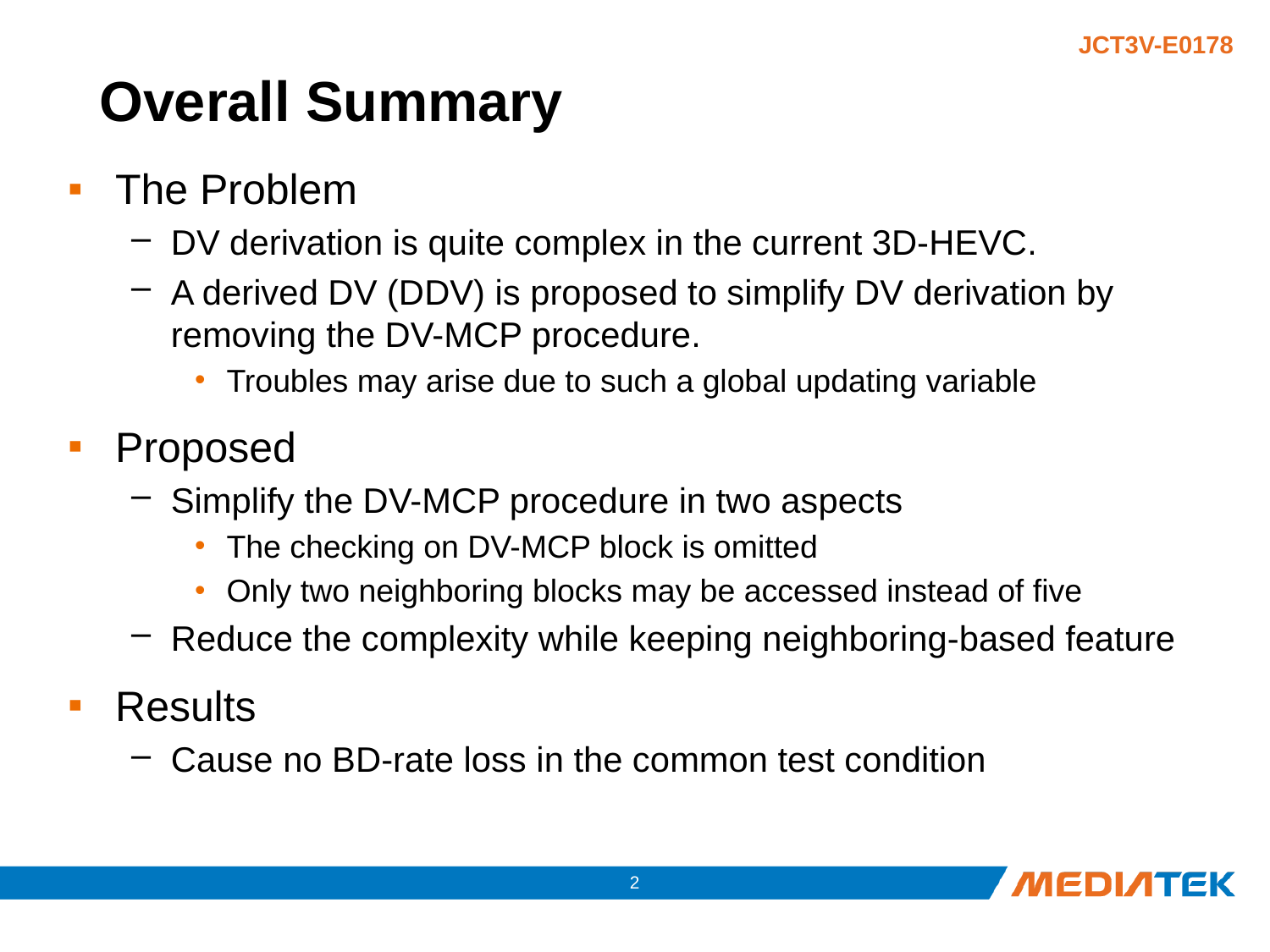

# Overall Summary
The Problem
DV derivation is quite complex in the current 3D-HEVC.
A derived DV (DDV) is proposed to simplify DV derivation by removing the DV-MCP procedure.
Troubles may arise due to such a global updating variable
Proposed
Simplify the DV-MCP procedure in two aspects
The checking on DV-MCP block is omitted
Only two neighboring blocks may be accessed instead of five
Reduce the complexity while keeping neighboring-based feature
Results
Cause no BD-rate loss in the common test condition
2